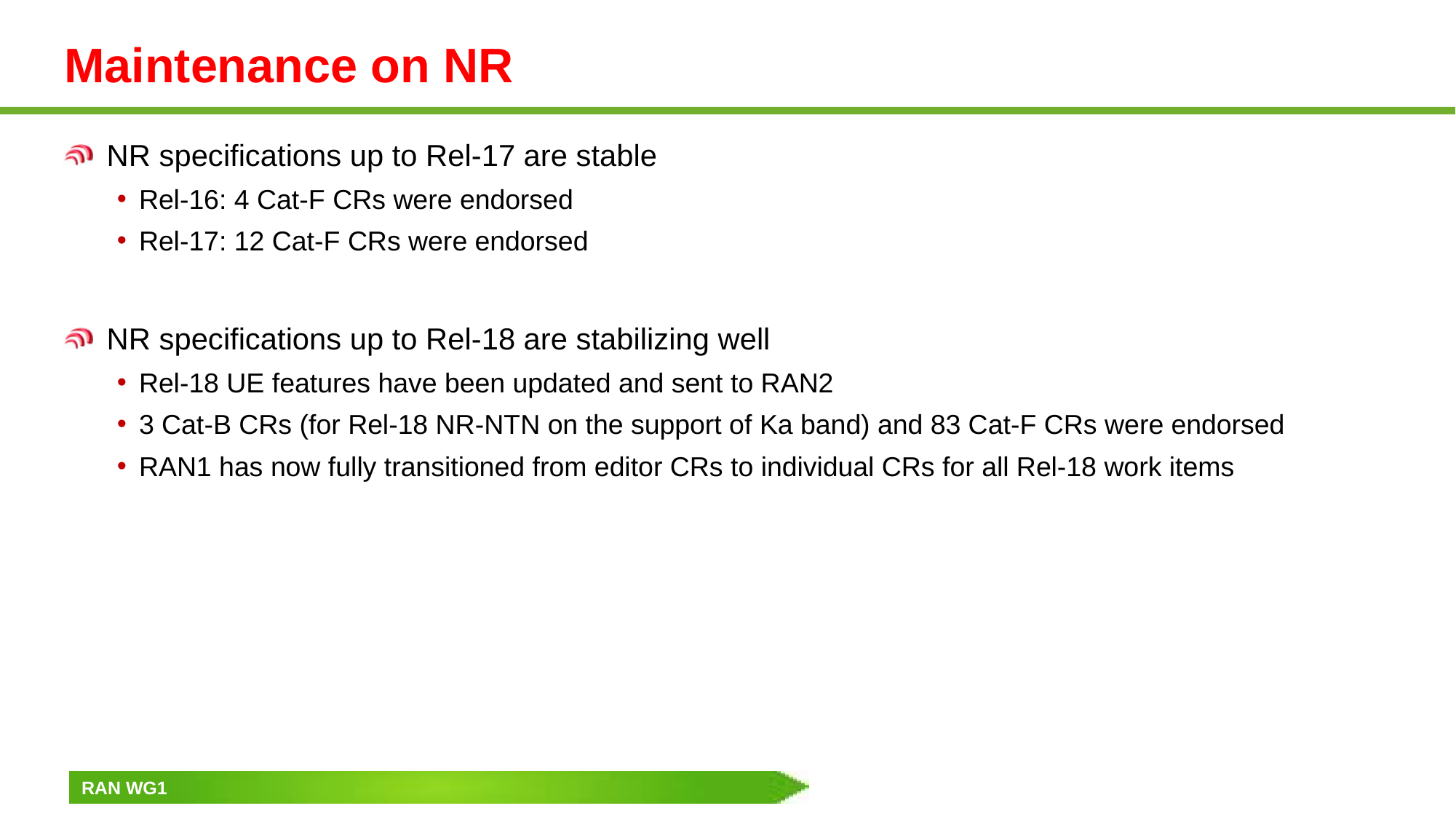

# Maintenance on NR
NR specifications up to Rel-17 are stable
Rel-16: 4 Cat-F CRs were endorsed
Rel-17: 12 Cat-F CRs were endorsed

NR specifications up to Rel-18 are stabilizing well
Rel-18 UE features have been updated and sent to RAN2
3 Cat-B CRs (for Rel-18 NR-NTN on the support of Ka band) and 83 Cat-F CRs were endorsed
RAN1 has now fully transitioned from editor CRs to individual CRs for all Rel-18 work items